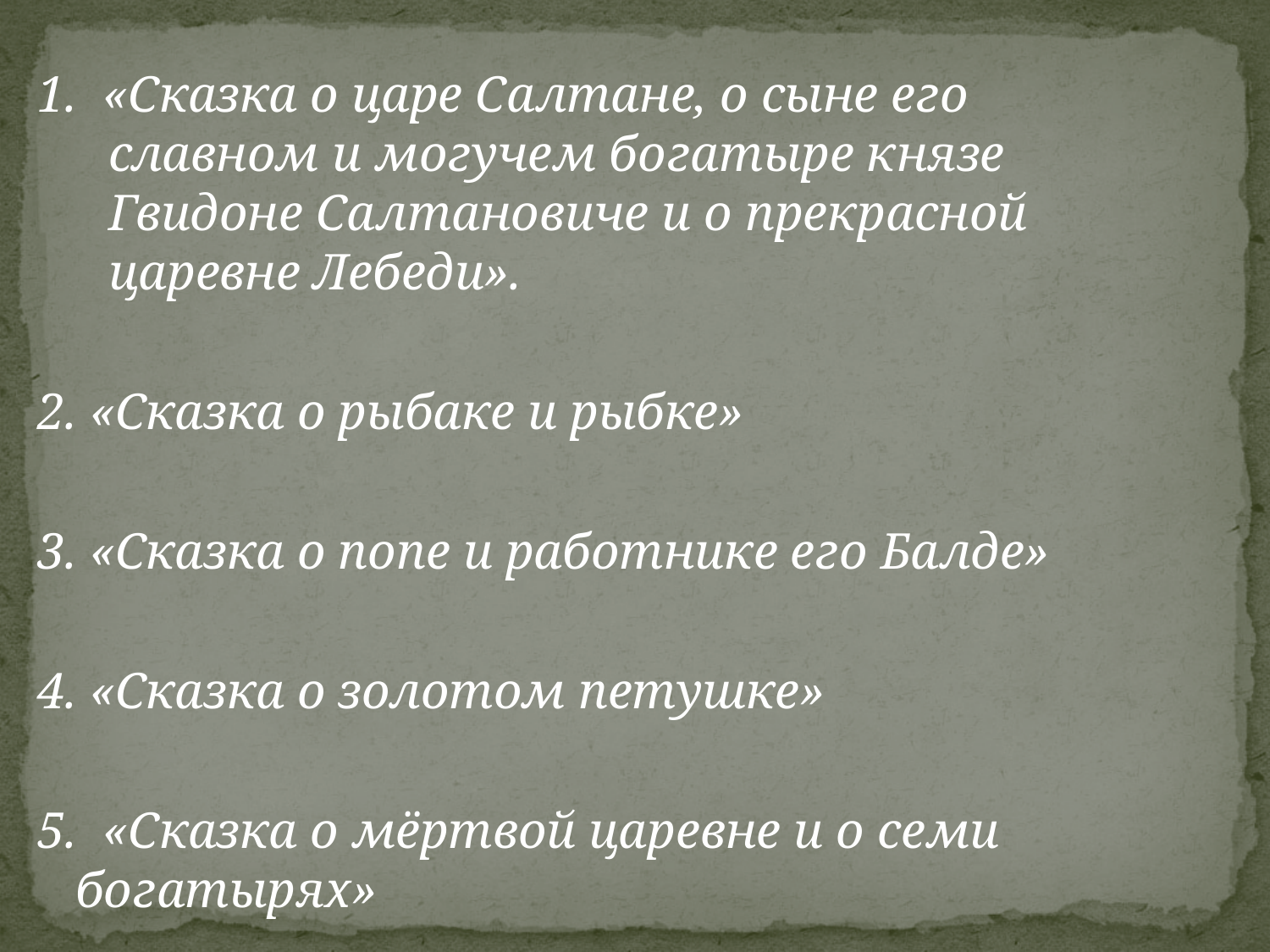

1.  «Сказка о царе Салтане, о сыне его славном и могучем богатыре князе  Гвидоне Салтановиче и о прекрасной царевне Лебеди».

2. «Сказка о рыбаке и рыбке»

3. «Сказка о попе и работнике его Балде»

4. «Сказка о золотом петушке»

5.  «Сказка о мёртвой царевне и о семи  богатырях»